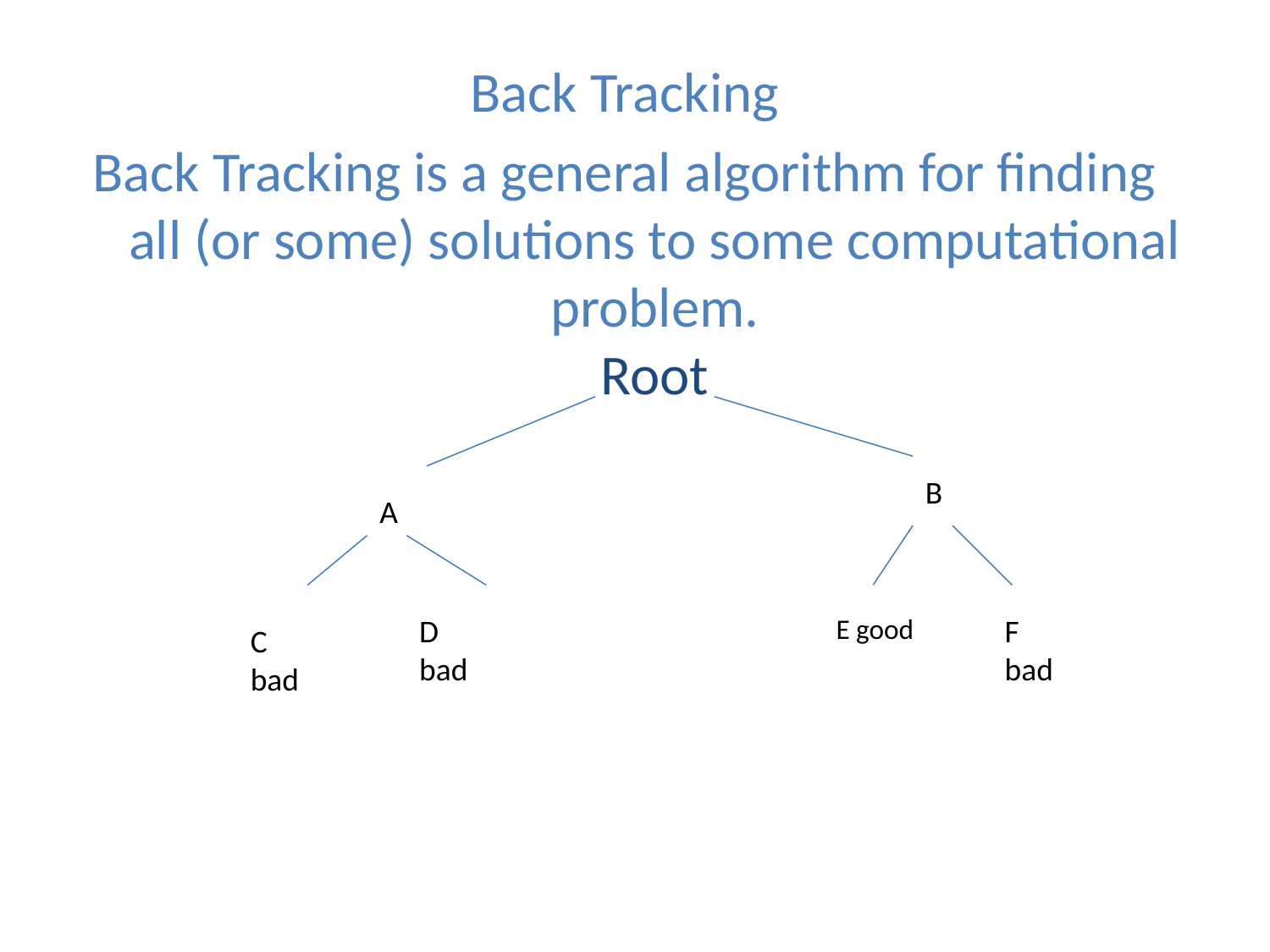

Back Tracking
Back Tracking is a general algorithm for finding  all (or some) solutions to some computational problem.
Root

B
A
D bad
E good
F bad
C bad